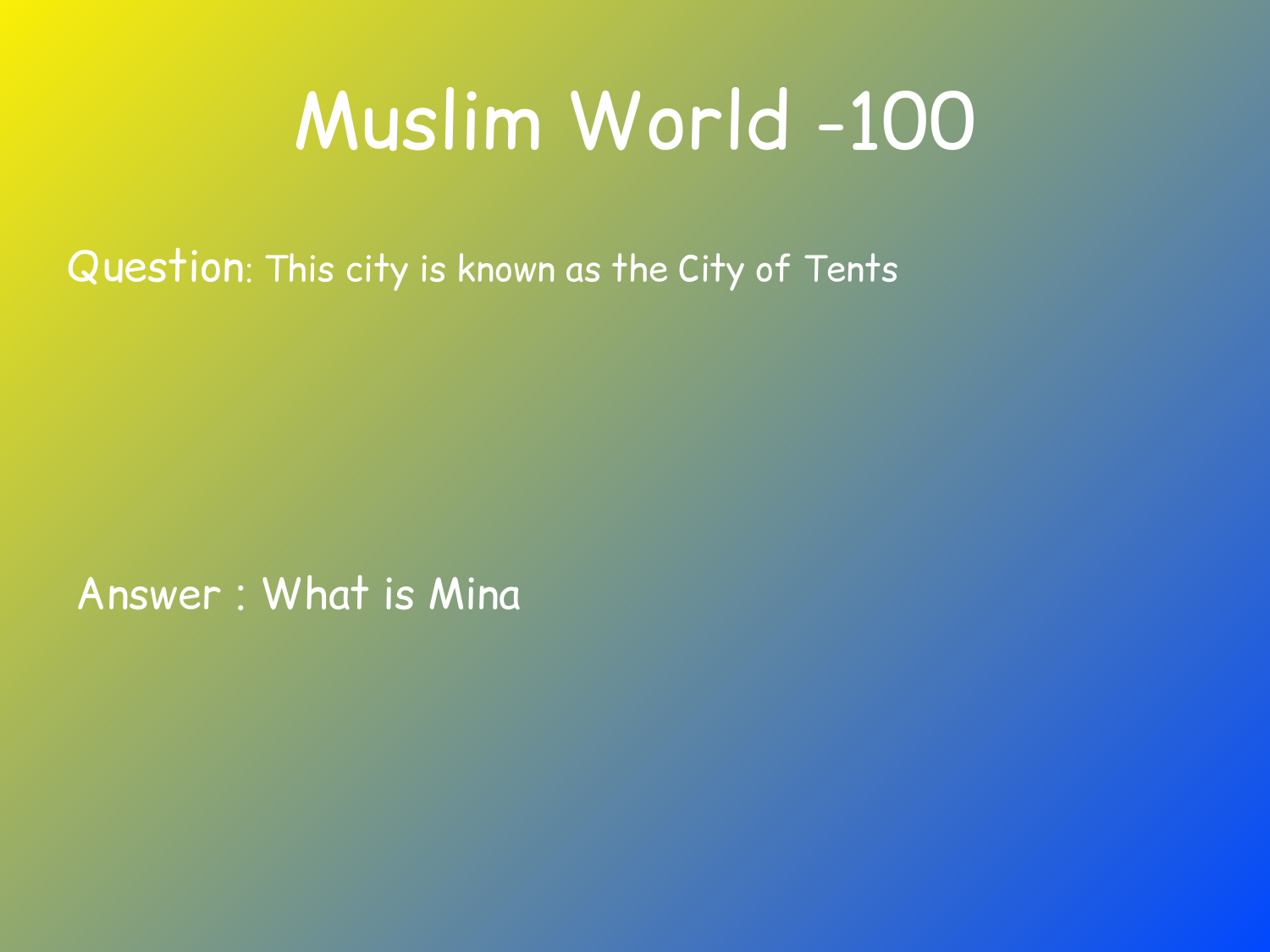

# Muslim World -100
Question: This city is known as the City of Tents

Answer : What is Mina